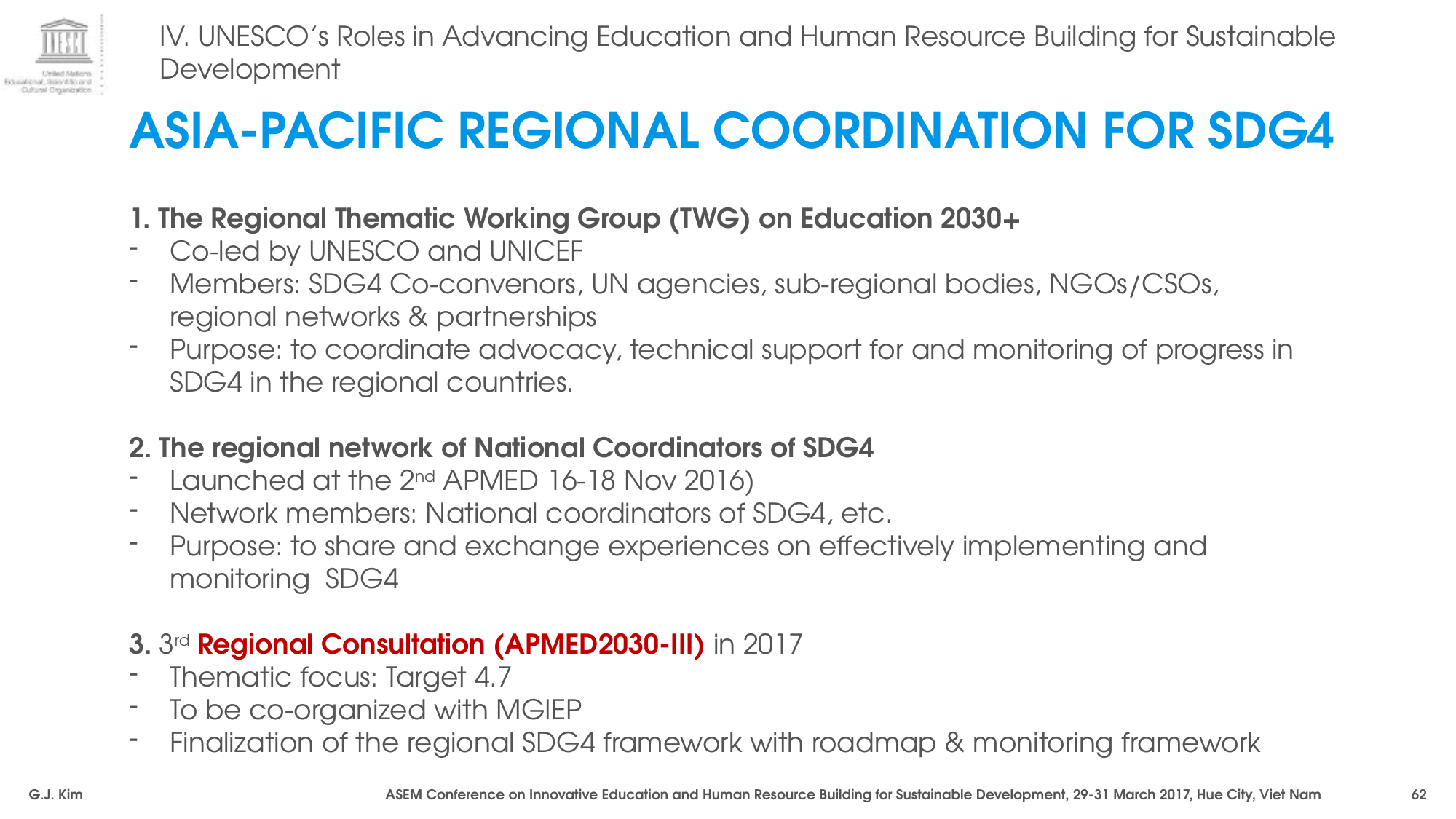

IV. UNESCO’s Roles in Advancing Education and Human Resource Building for Sustainable Development
Asia-pacific regional coordination for sdg4
1. The Regional Thematic Working Group (TWG) on Education 2030+
Co-led by UNESCO and UNICEF
Members: SDG4 Co-convenors, UN agencies, sub-regional bodies, NGOs/CSOs, regional networks & partnerships
Purpose: to coordinate advocacy, technical support for and monitoring of progress in SDG4 in the regional countries.

2. The regional network of National Coordinators of SDG4
Launched at the 2nd APMED 16-18 Nov 2016)
Network members: National coordinators of SDG4, etc.
Purpose: to share and exchange experiences on effectively implementing and monitoring  SDG4

3. 3rd Regional Consultation (APMED2030-III) in 2017
Thematic focus: Target 4.7
To be co-organized with MGIEP
Finalization of the regional SDG4 framework with roadmap & monitoring framework

G.J. Kim                                                                               ASEM Conference on Innovative Education and Human Resource Building for Sustainable Development, 29-31 March 2017, Hue City, Viet Nam
62